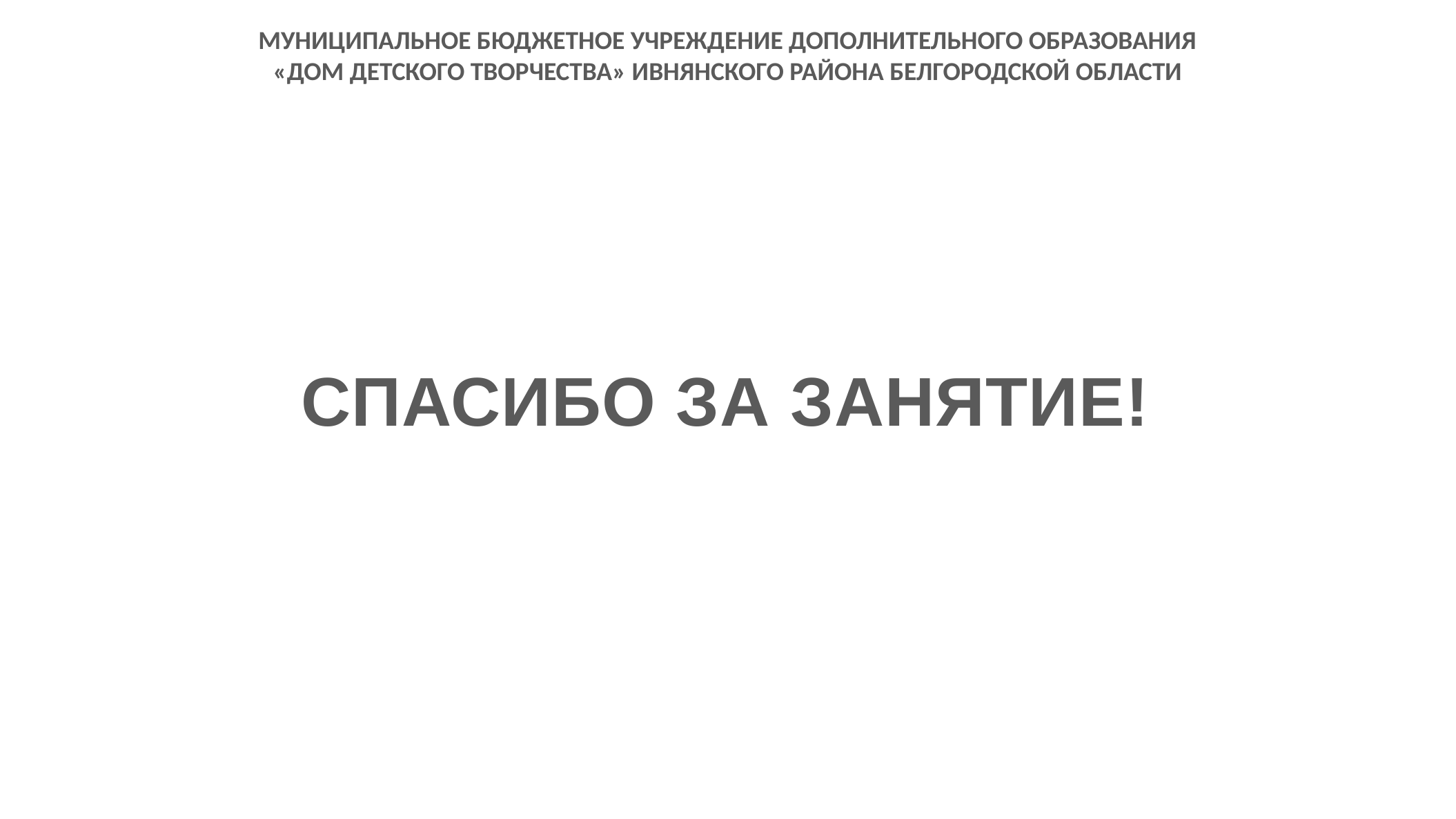

МУНИЦИПАЛЬНОЕ БЮДЖЕТНОЕ УЧРЕЖДЕНИЕ ДОПОЛНИТЕЛЬНОГО ОБРАЗОВАНИЯ
«ДОМ ДЕТСКОГО ТВОРЧЕСТВА» ИВНЯНСКОГО РАЙОНА БЕЛГОРОДСКОЙ ОБЛАСТИ
СПАСИБО ЗА ЗАНЯТИЕ!